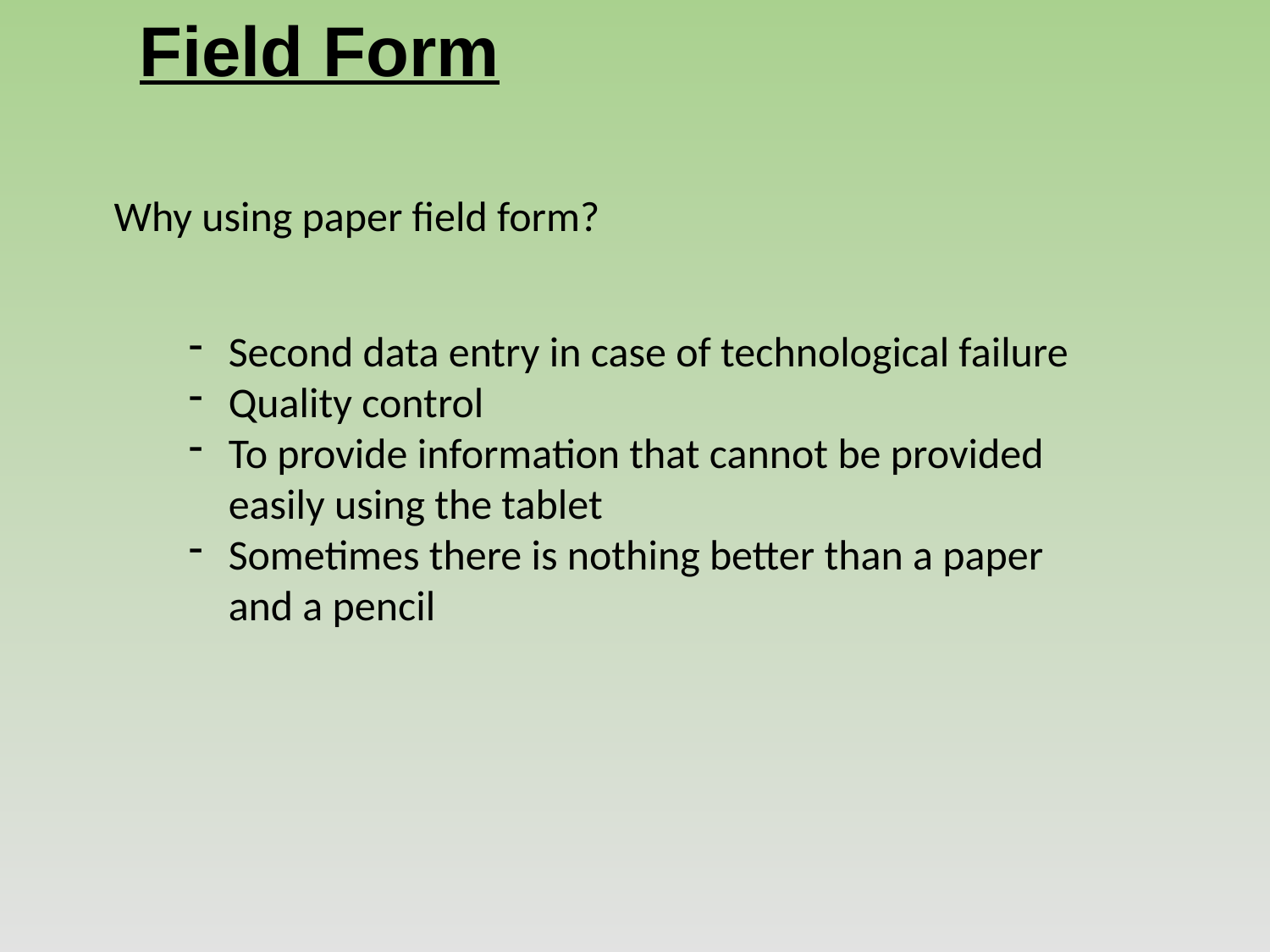

Field Form
Why using paper field form?
Second data entry in case of technological failure
Quality control
To provide information that cannot be provided easily using the tablet
Sometimes there is nothing better than a paper and a pencil